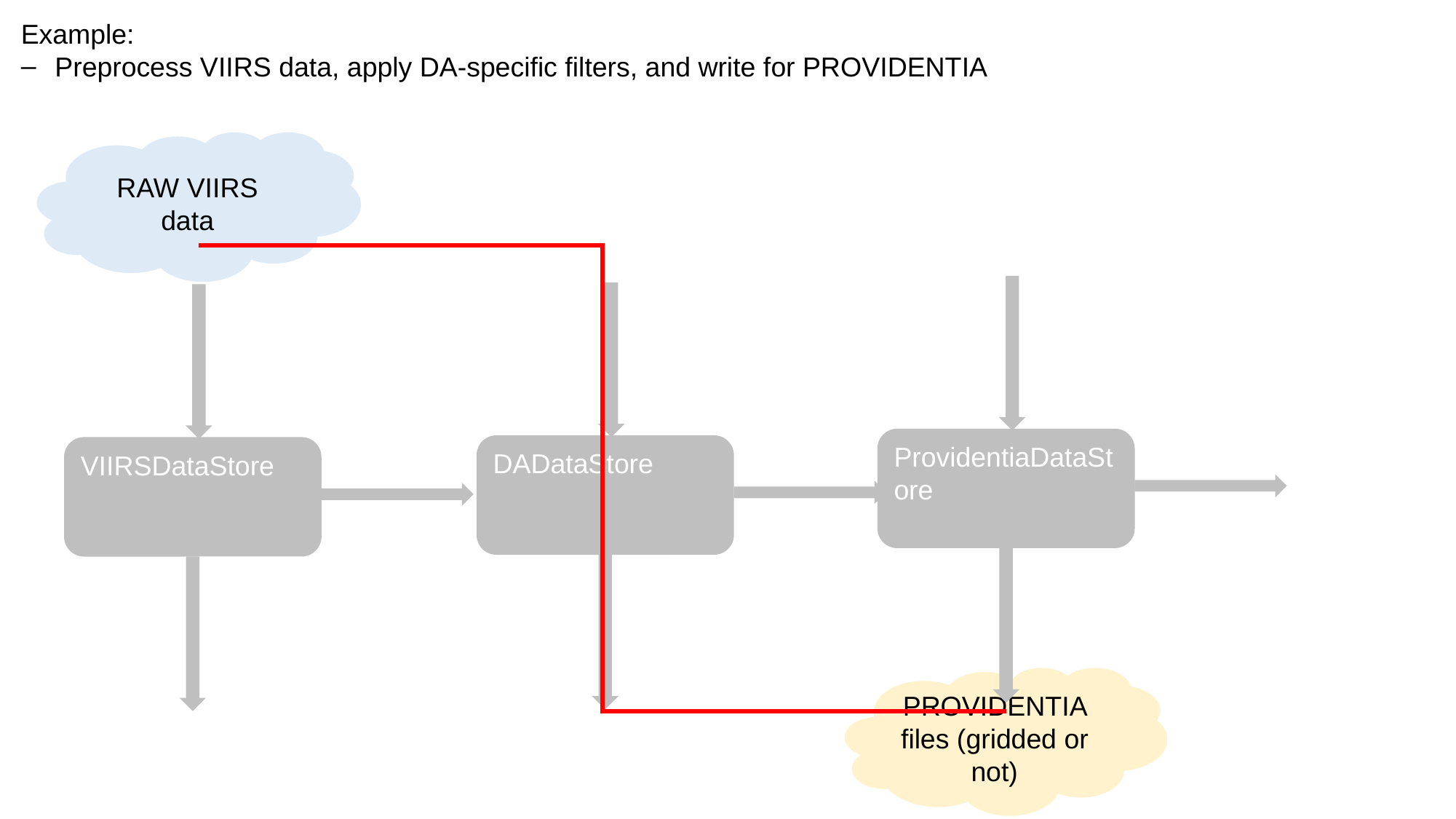

Example:
Preprocess VIIRS data, apply DA-specific filters, and write for PROVIDENTIA

RAW VIIRS data

ProvidentiaDataStore

DADataStore

VIIRSDataStore

PROVIDENTIA files (gridded or not)